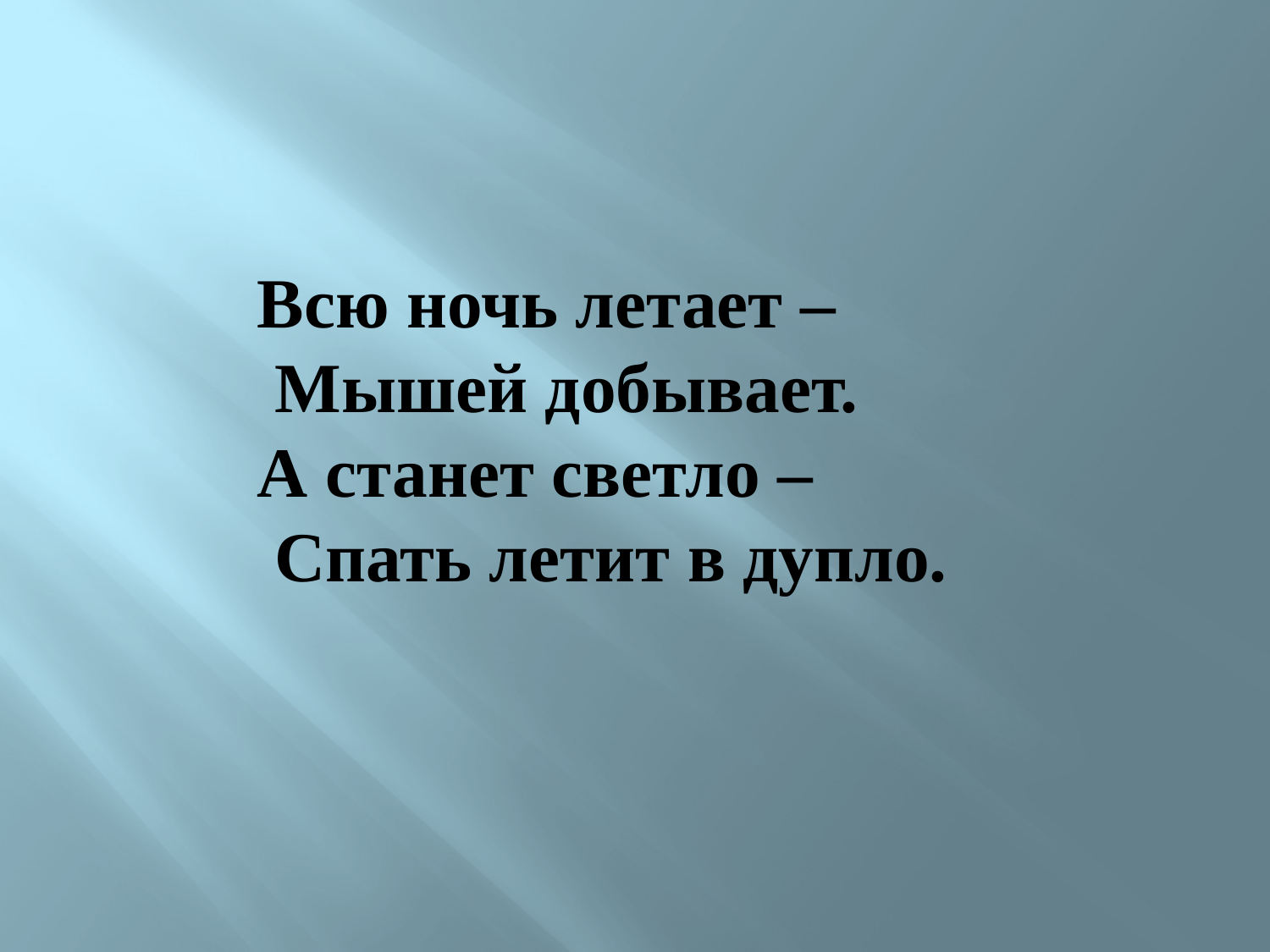

Всю ночь летает –
 Мышей добывает.
А станет светло –
 Спать летит в дупло.